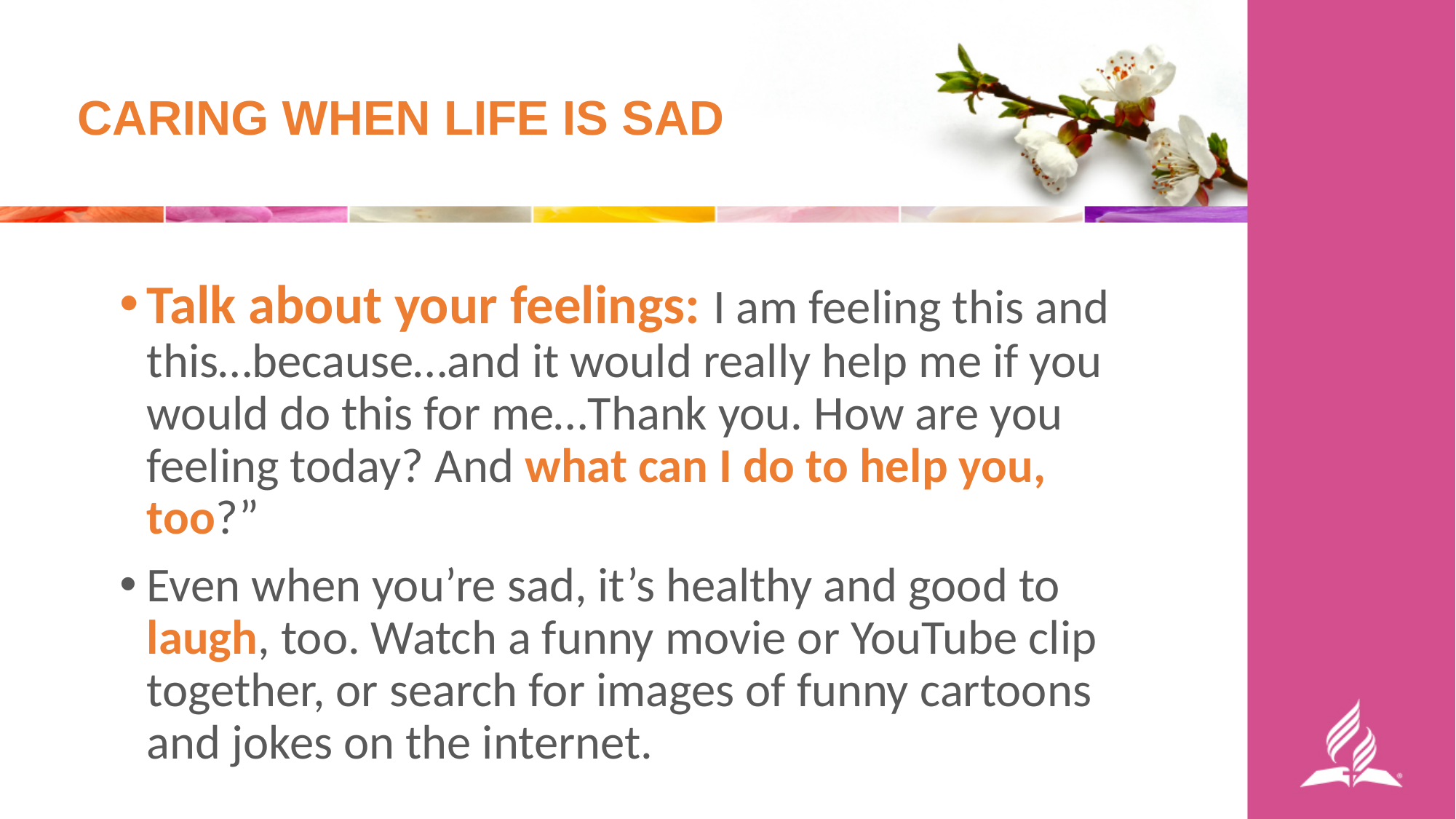

CARING WHEN LIFE IS SAD
Talk about your feelings: I am feeling this and this…because…and it would really help me if you would do this for me…Thank you. How are you feeling today? And what can I do to help you, too?”
Even when you’re sad, it’s healthy and good to laugh, too. Watch a funny movie or YouTube clip together, or search for images of funny cartoons and jokes on the internet.